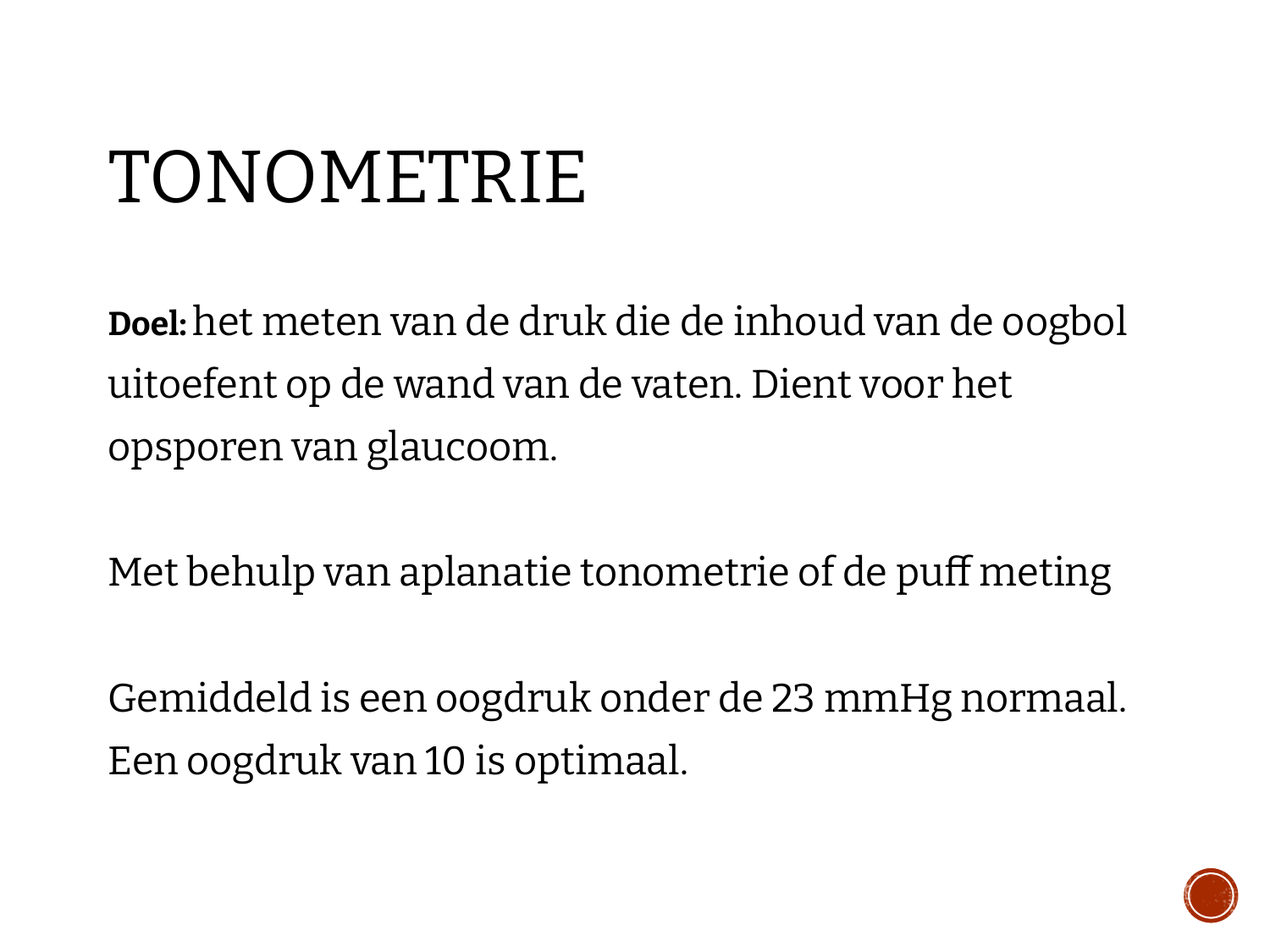

# Tonometrie
Doel: het meten van de druk die de inhoud van de oogbol
uitoefent op de wand van de vaten. Dient voor het
opsporen van glaucoom.

Met behulp van aplanatie tonometrie of de puff meting

Gemiddeld is een oogdruk onder de 23 mmHg normaal.
Een oogdruk van 10 is optimaal.